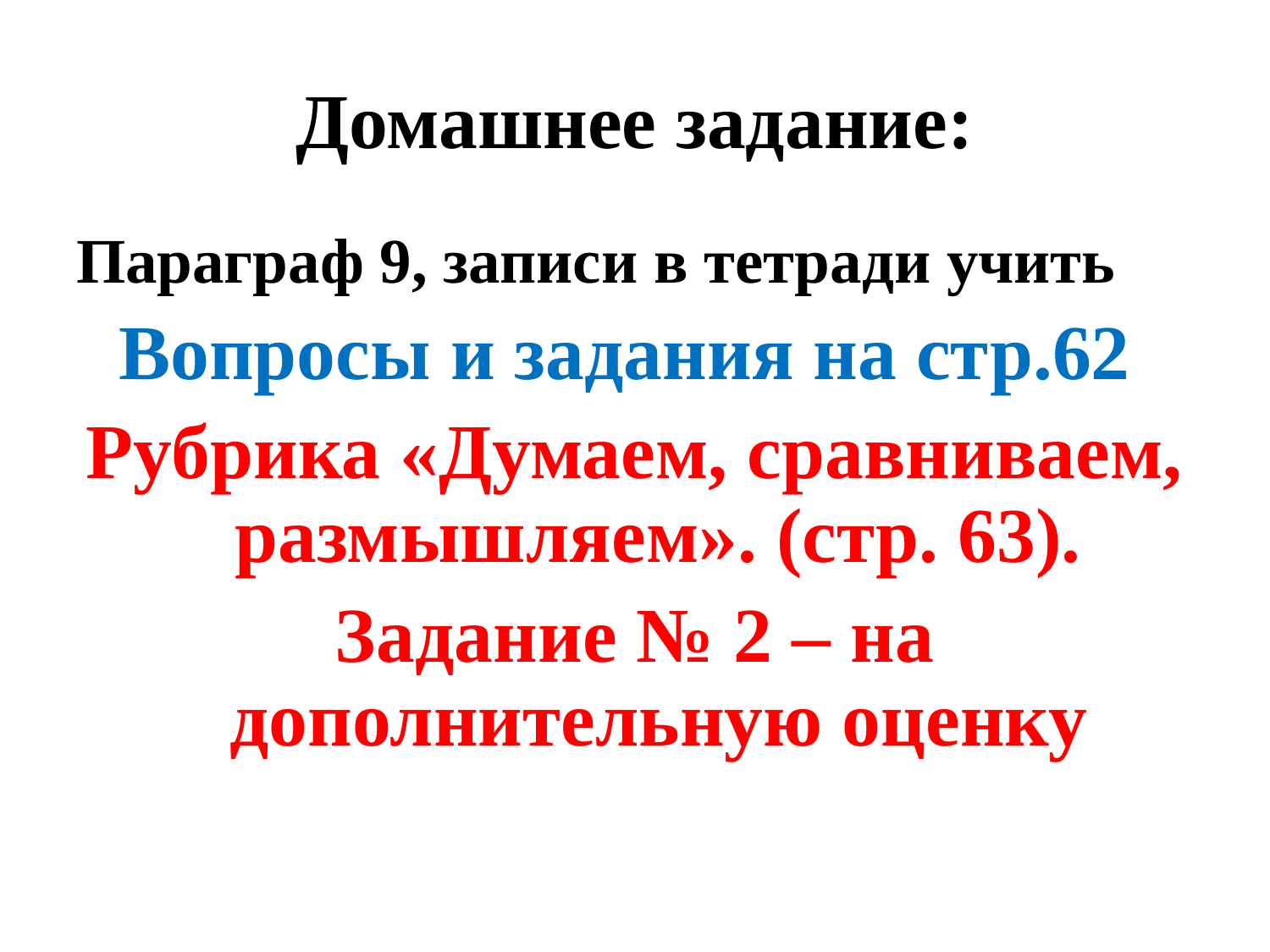

Домашнее задание:
Параграф 9, записи в тетради учить
Вопросы и задания на стр.62
Рубрика «Думаем, сравниваем, размышляем». (стр. 63).
Задание № 2 – на дополнительную оценку